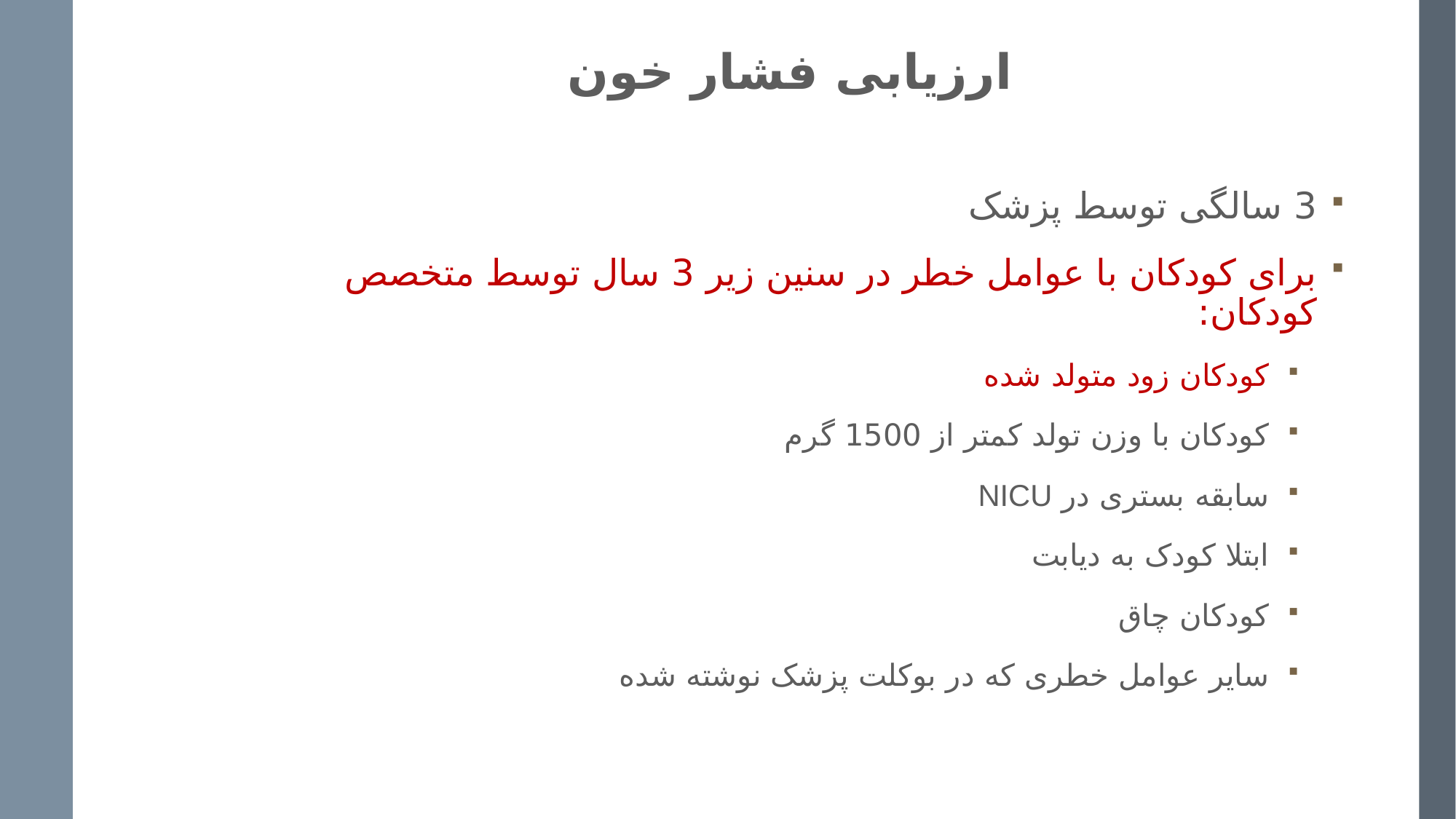

# ارزیابی فشار خون
3 سالگی توسط پزشک
برای کودکان با عوامل خطر در سنین زیر 3 سال توسط متخصص کودکان:
کودکان زود متولد شده
کودکان با وزن تولد کمتر از 1500 گرم
سابقه بستری در NICU
ابتلا کودک به دیابت
کودکان چاق
سایر عوامل خطری که در بوکلت پزشک نوشته شده